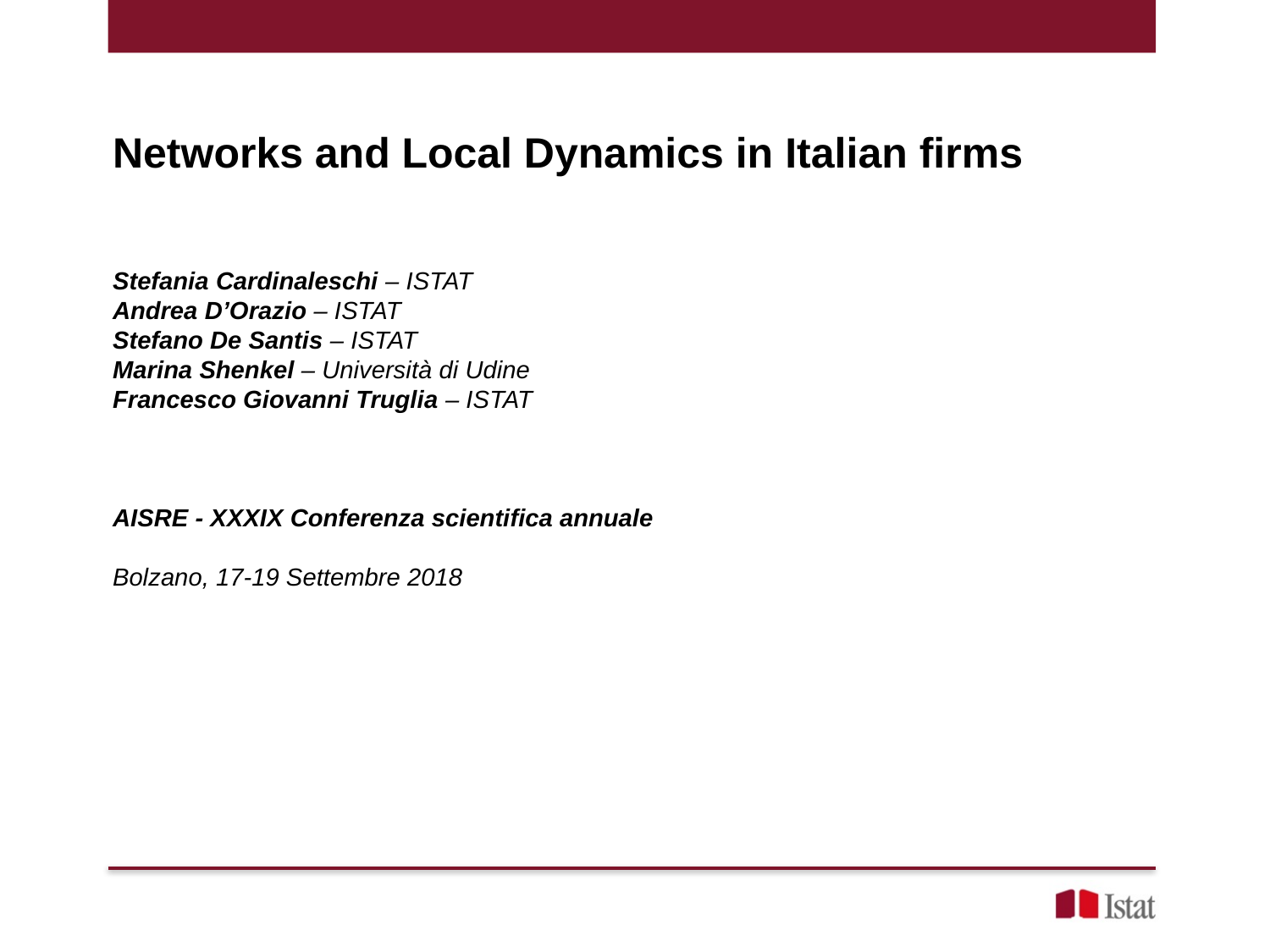

Networks and Local Dynamics in Italian firms

Stefania Cardinaleschi – ISTAT
Andrea D’Orazio – ISTAT
Stefano De Santis – ISTAT
Marina Shenkel – Università di Udine
Francesco Giovanni Truglia – ISTAT

AISRE - XXXIX Conferenza scientifica annuale

Bolzano, 17-19 Settembre 2018